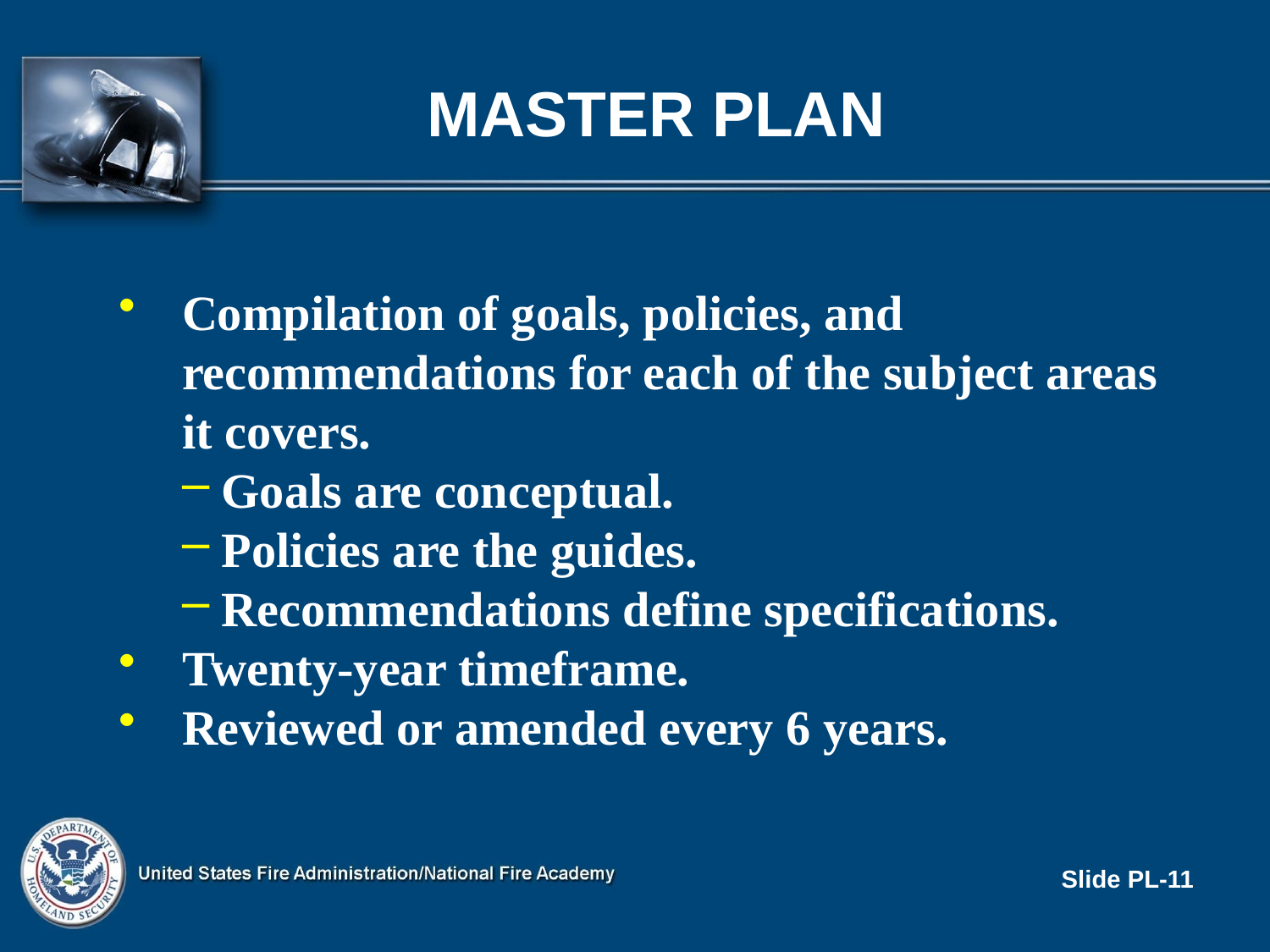

# Master Plan
Compilation of goals, policies, and recommendations for each of the subject areas it covers.
 Goals are conceptual.
 Policies are the guides.
 Recommendations define specifications.
Twenty-year timeframe.
Reviewed or amended every 6 years.
Slide PL-11